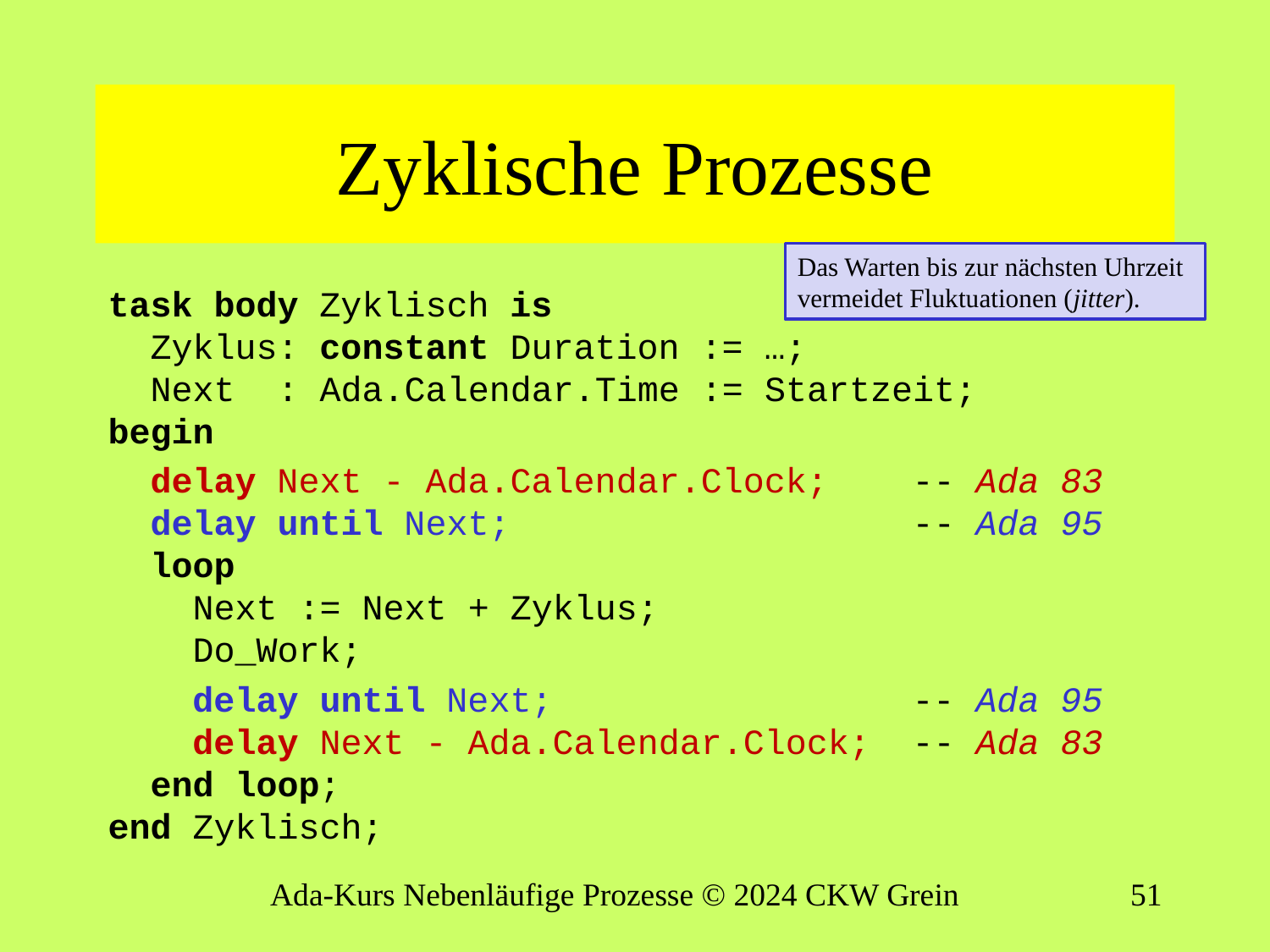

# Zyklische Prozesse
Das Warten bis zur nächsten Uhrzeit vermeidet Fluktuationen (jitter).
task body Zyklisch is
  Zyklus: constant Duration := …;
  Next  : Ada.Calendar.Time := Startzeit;
begin
  delay Next - Ada.Calendar.Clock;    -- Ada 83
  delay until Next;                   -- Ada 95
  loop
    Next := Next + Zyklus;
    Do_Work;
    delay until Next;                 -- Ada 95
    delay Next - Ada.Calendar.Clock;  -- Ada 83
  end loop;
end Zyklisch;
Ada-Kurs Nebenläufige Prozesse © 2024 CKW Grein
51